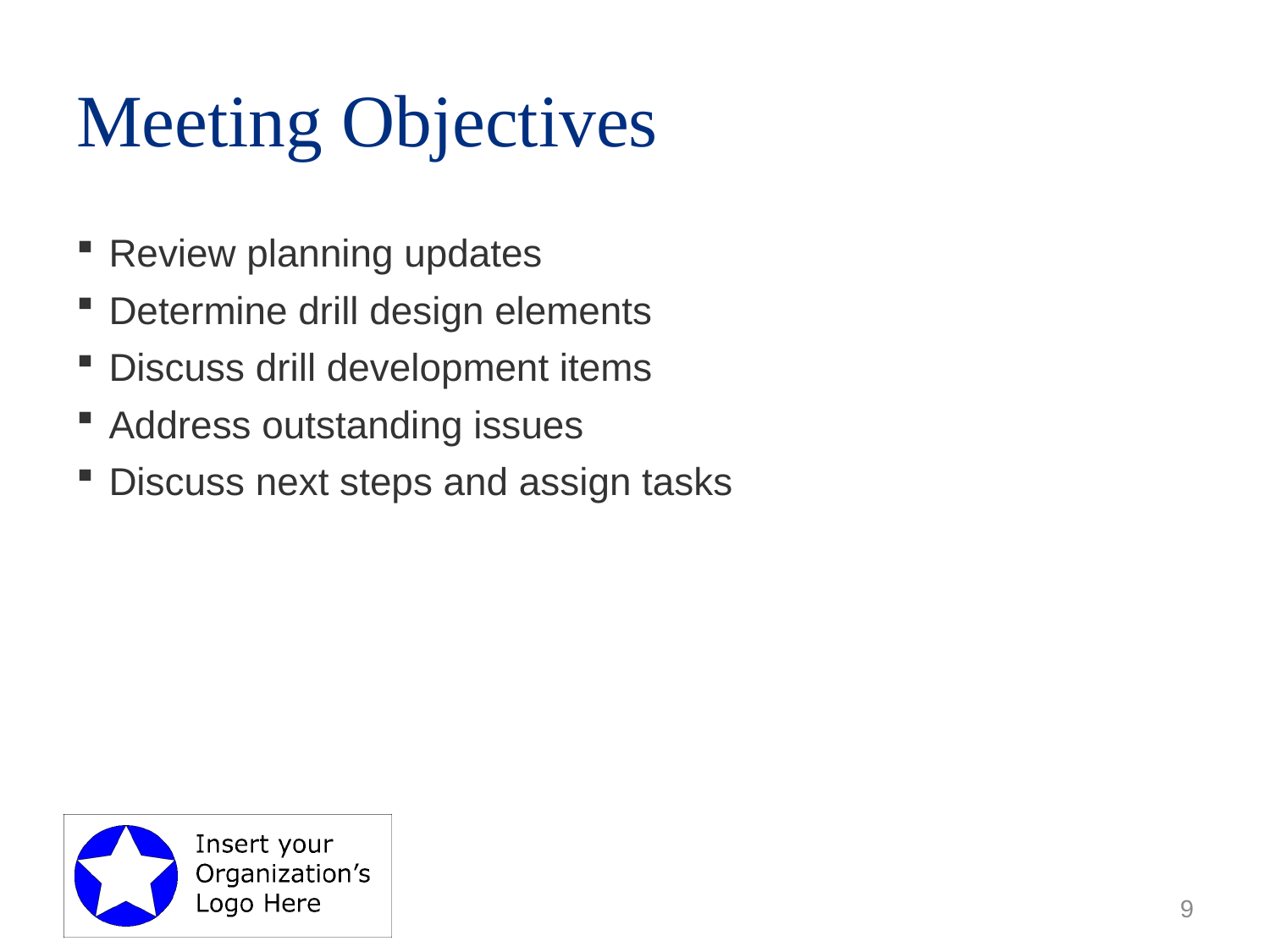

# Meeting Objectives
Review planning updates
Determine drill design elements
Discuss drill development items
Address outstanding issues
Discuss next steps and assign tasks

9